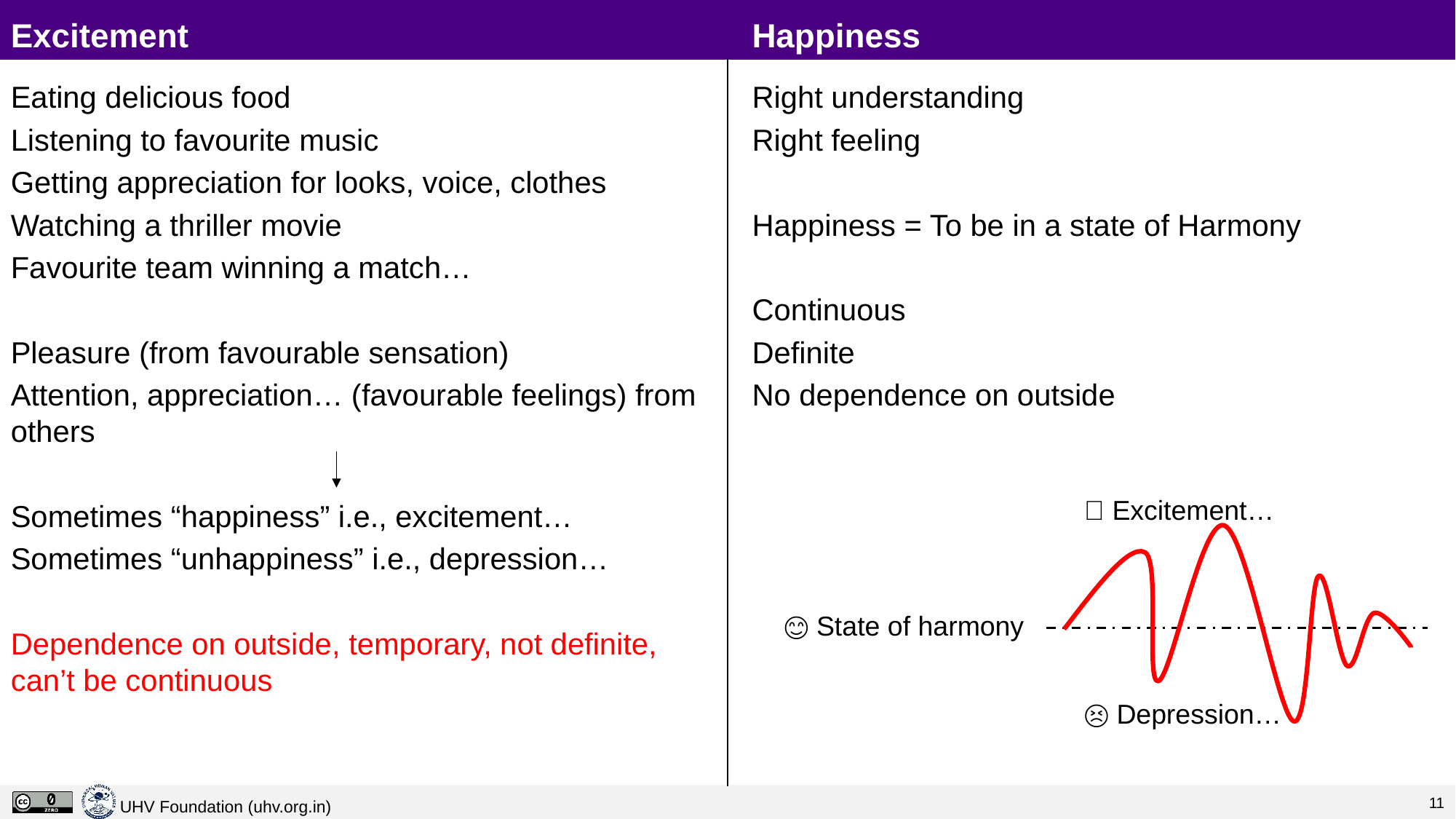

Happiness
# Excitement
Eating delicious food
Listening to favourite music
Getting appreciation for looks, voice, clothes
Watching a thriller movie
Favourite team winning a match…

Pleasure (from favourable sensation)
Attention, appreciation… (favourable feelings) from others

Sometimes “happiness” i.e., excitement…
Sometimes “unhappiness” i.e., depression…

Dependence on outside, temporary, not definite, can’t be continuous

Right understanding
Right feeling

Happiness = To be in a state of Harmony

Continuous
Definite
No dependence on outside

🥳 Excitement…

😊 State of harmony
😣 Depression…